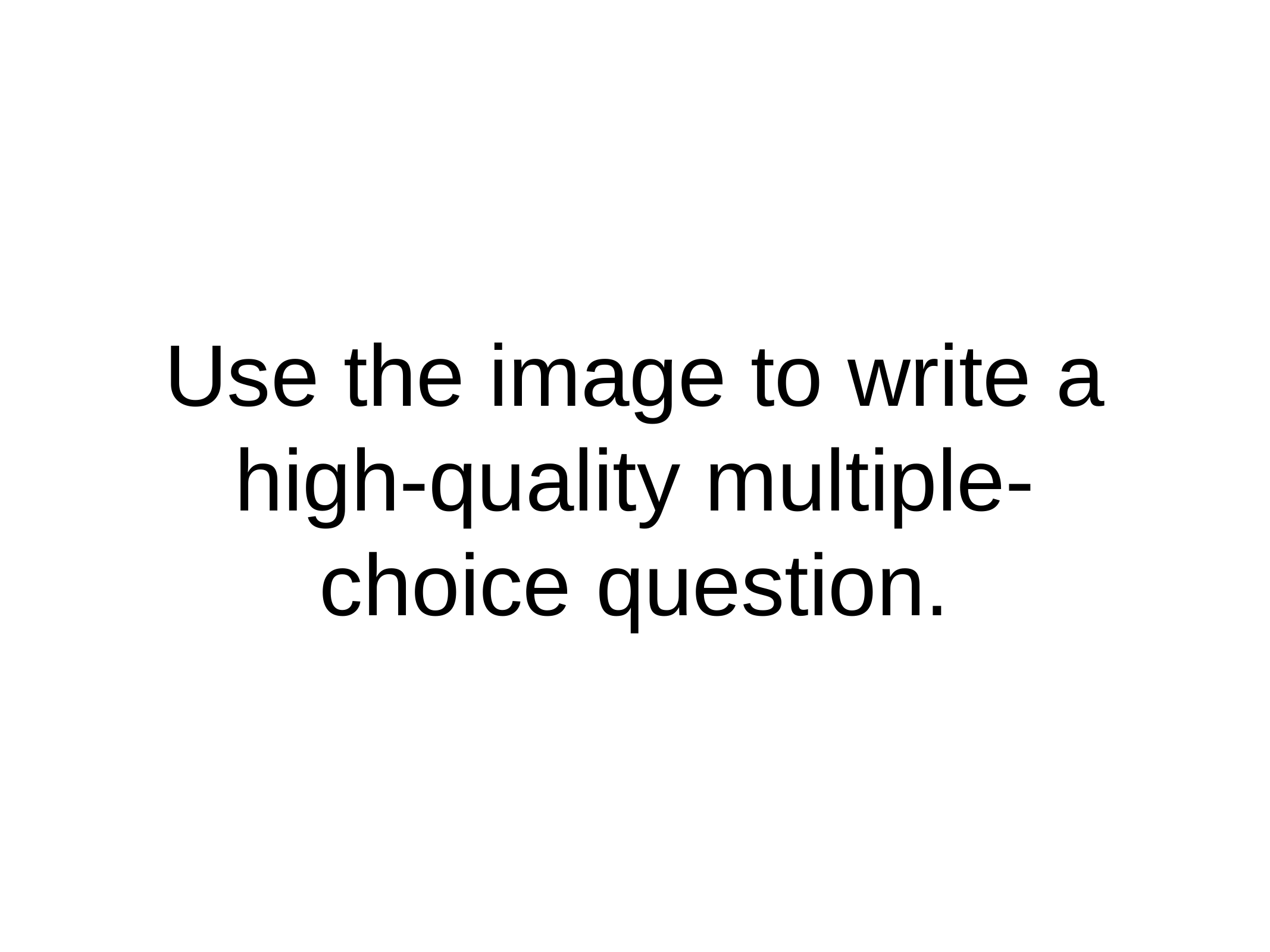

# Use the image to write a high-quality multiple-choice question.